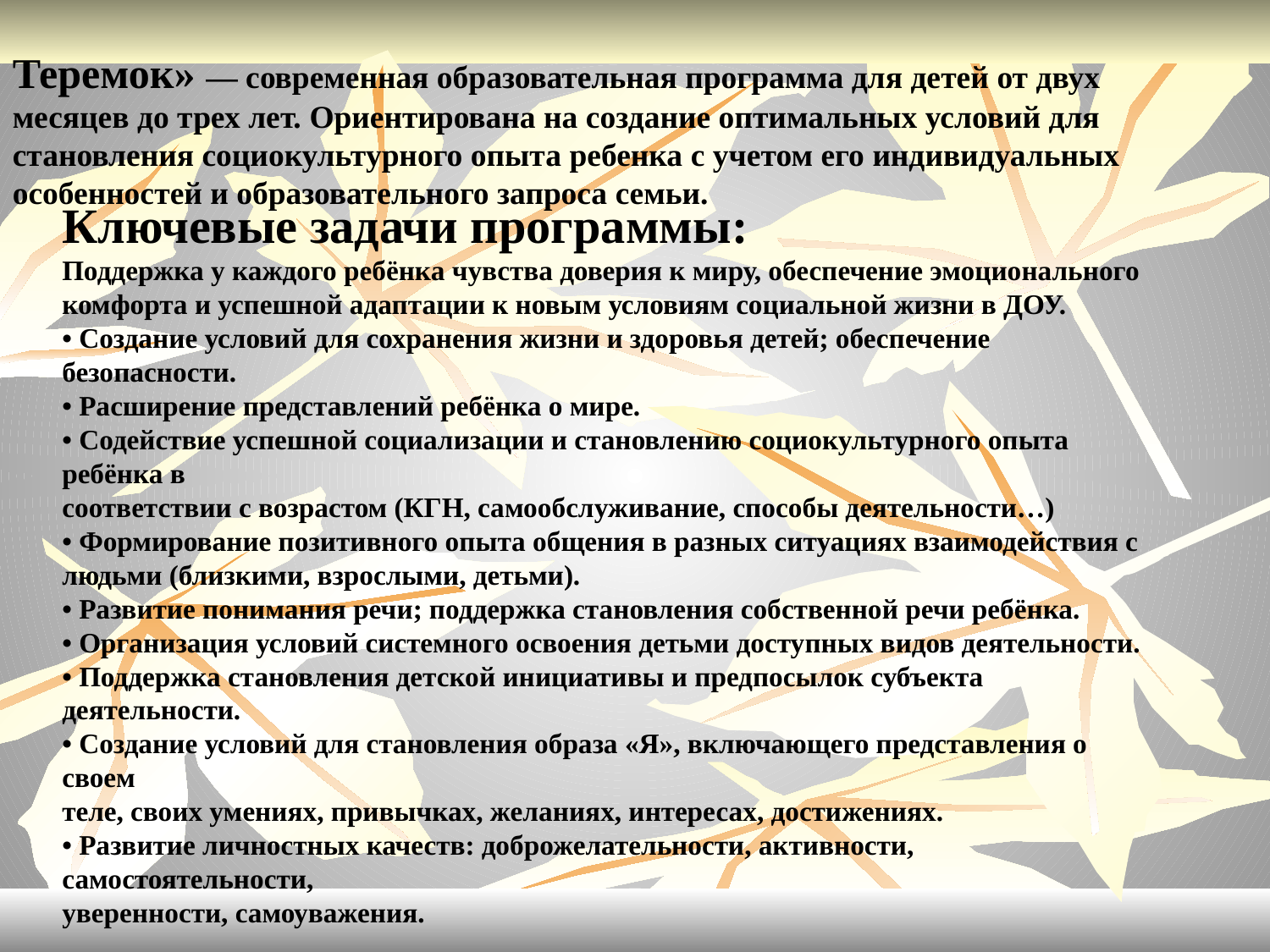

Теремок» — современная образовательная программа для детей от двух месяцев до трех лет. Ориентирована на создание оптимальных условий для становления социокультурного опыта ребенка с учетом его индивидуальных особенностей и образовательного запроса семьи.

Ключевые задачи программы:
Поддержка у каждого ребёнка чувства доверия к миру, обеспечение эмоционального
комфорта и успешной адаптации к новым условиям социальной жизни в ДОУ.
• Создание условий для сохранения жизни и здоровья детей; обеспечение безопасности.
• Расширение представлений ребёнка о мире.
• Содействие успешной социализации и становлению социокультурного опыта ребёнка в
соответствии с возрастом (КГН, самообслуживание, способы деятельности…)
• Формирование позитивного опыта общения в разных ситуациях взаимодействия с
людьми (близкими, взрослыми, детьми).
• Развитие понимания речи; поддержка становления собственной речи ребёнка.
• Организация условий системного освоения детьми доступных видов деятельности.
• Поддержка становления детской инициативы и предпосылок субъекта деятельности.
• Создание условий для становления образа «Я», включающего представления о своем
теле, своих умениях, привычках, желаниях, интересах, достижениях.
• Развитие личностных качеств: доброжелательности, активности, самостоятельности,
уверенности, самоуважения.